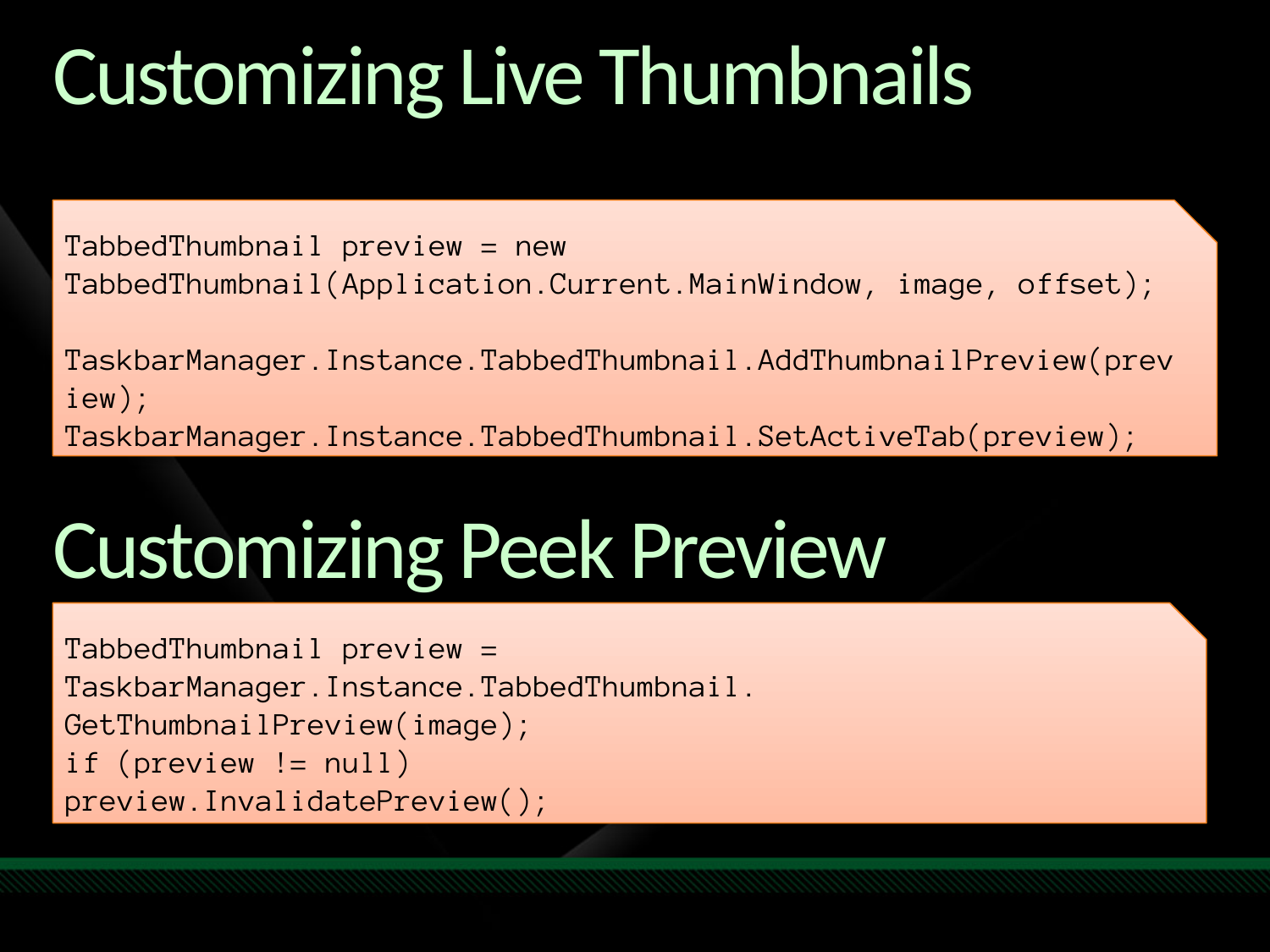

# Customizing Live Thumbnails
TabbedThumbnail preview = new TabbedThumbnail(Application.Current.MainWindow, image, offset);                TaskbarManager.Instance.TabbedThumbnail.AddThumbnailPreview(preview);
TaskbarManager.Instance.TabbedThumbnail.SetActiveTab(preview);
Customizing Peek Preview
TabbedThumbnail preview = TaskbarManager.Instance.TabbedThumbnail.
GetThumbnailPreview(image);
if (preview != null)            	preview.InvalidatePreview();